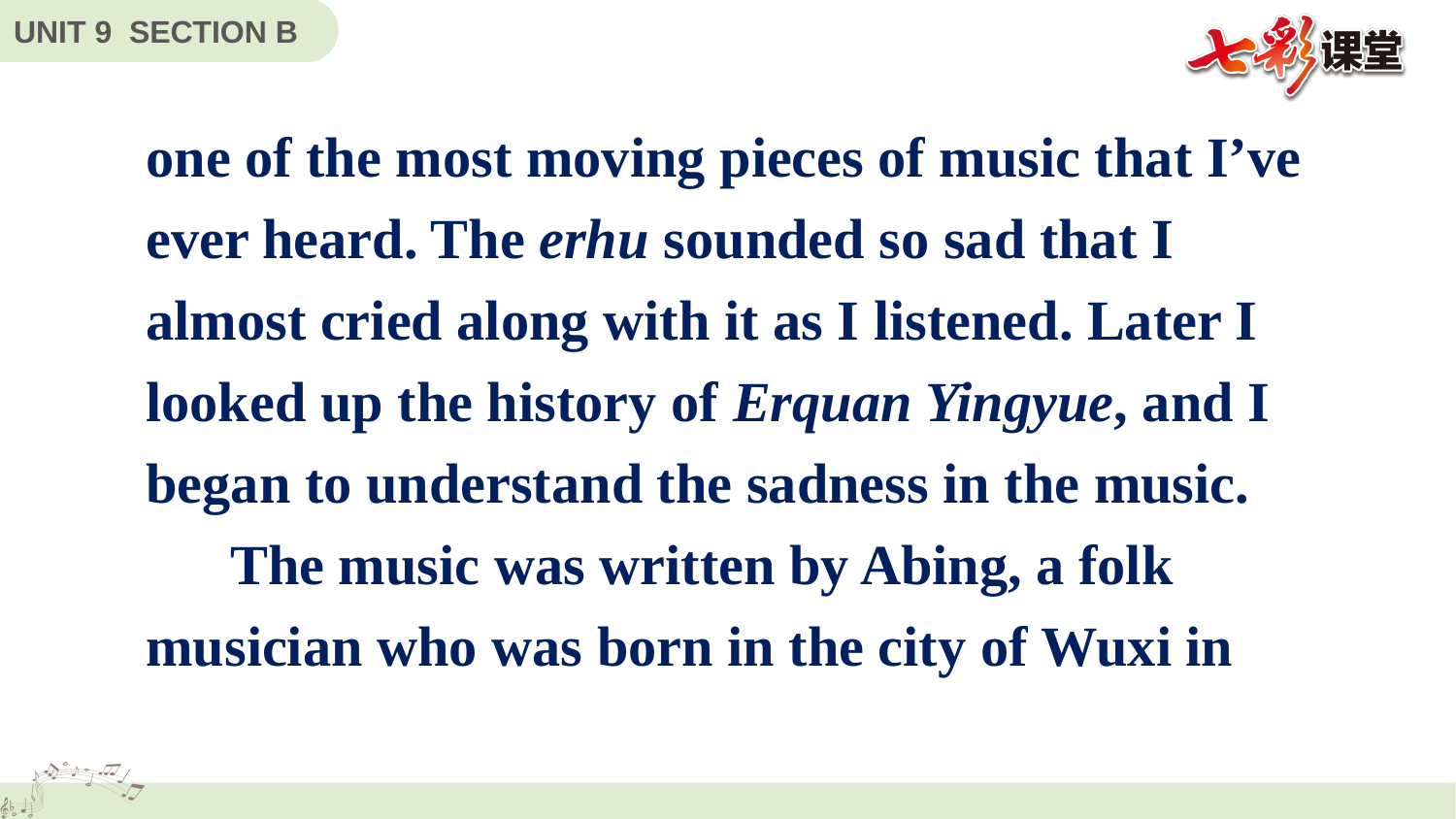

one of the most moving pieces of music that I’ve ever heard. The erhu sounded so sad that I almost cried along with it as I listened. Later I looked up the history of Erquan Yingyue, and I began to understand the sadness in the music.
      The music was written by Abing, a folk musician who was born in the city of Wuxi in